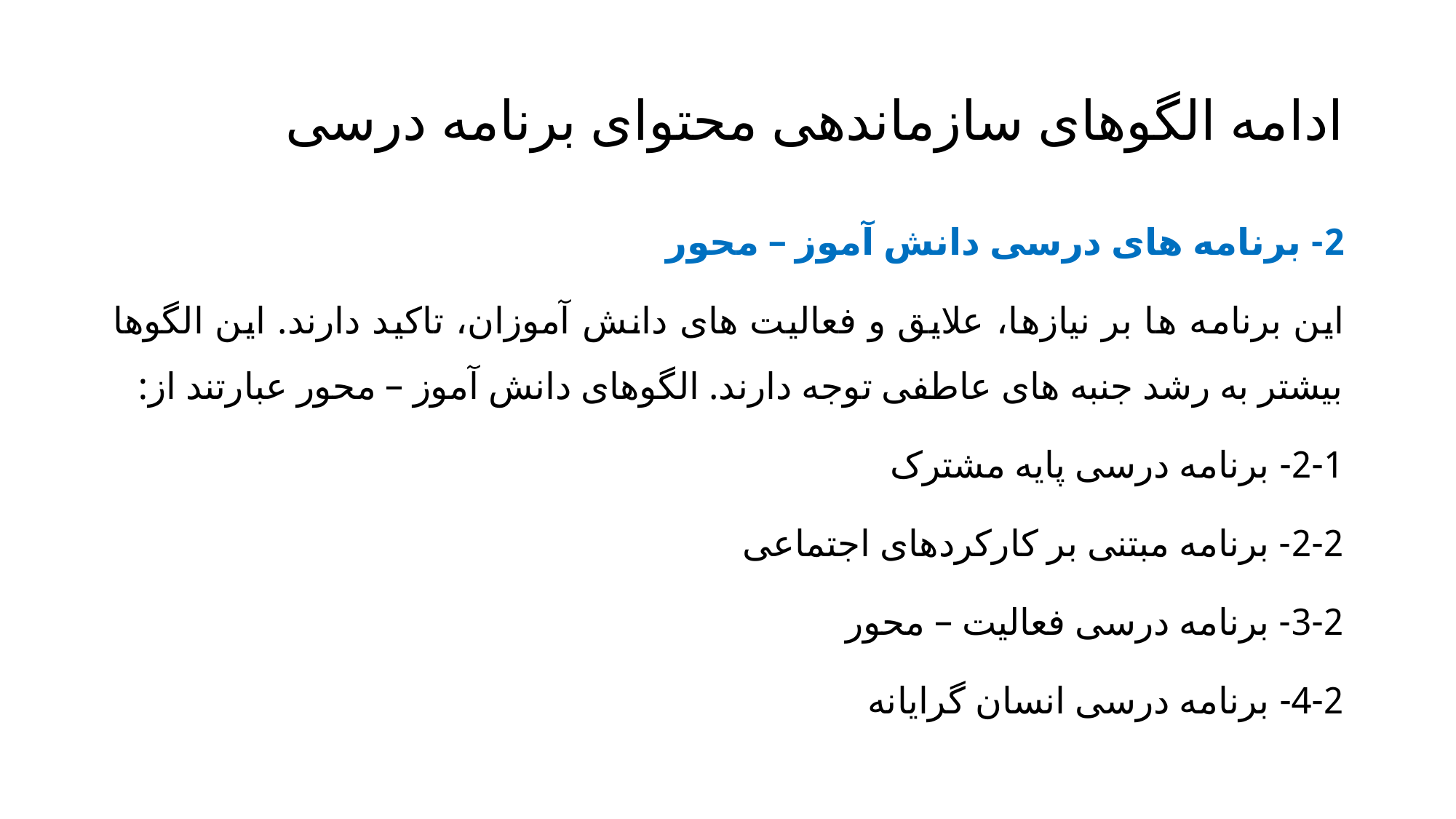

# ادامه الگوهای سازماندهی محتوای برنامه درسی
2- برنامه های درسی دانش آموز – محور
این برنامه ها بر نیازها، علایق و فعالیت های دانش آموزان، تاکید دارند. این الگوها بیشتر به رشد جنبه های عاطفی توجه دارند. الگوهای دانش آموز – محور عبارتند از:
2-1- برنامه درسی پایه مشترک
2-2- برنامه مبتنی بر کارکردهای اجتماعی
3-2- برنامه درسی فعالیت – محور
4-2- برنامه درسی انسان گرایانه